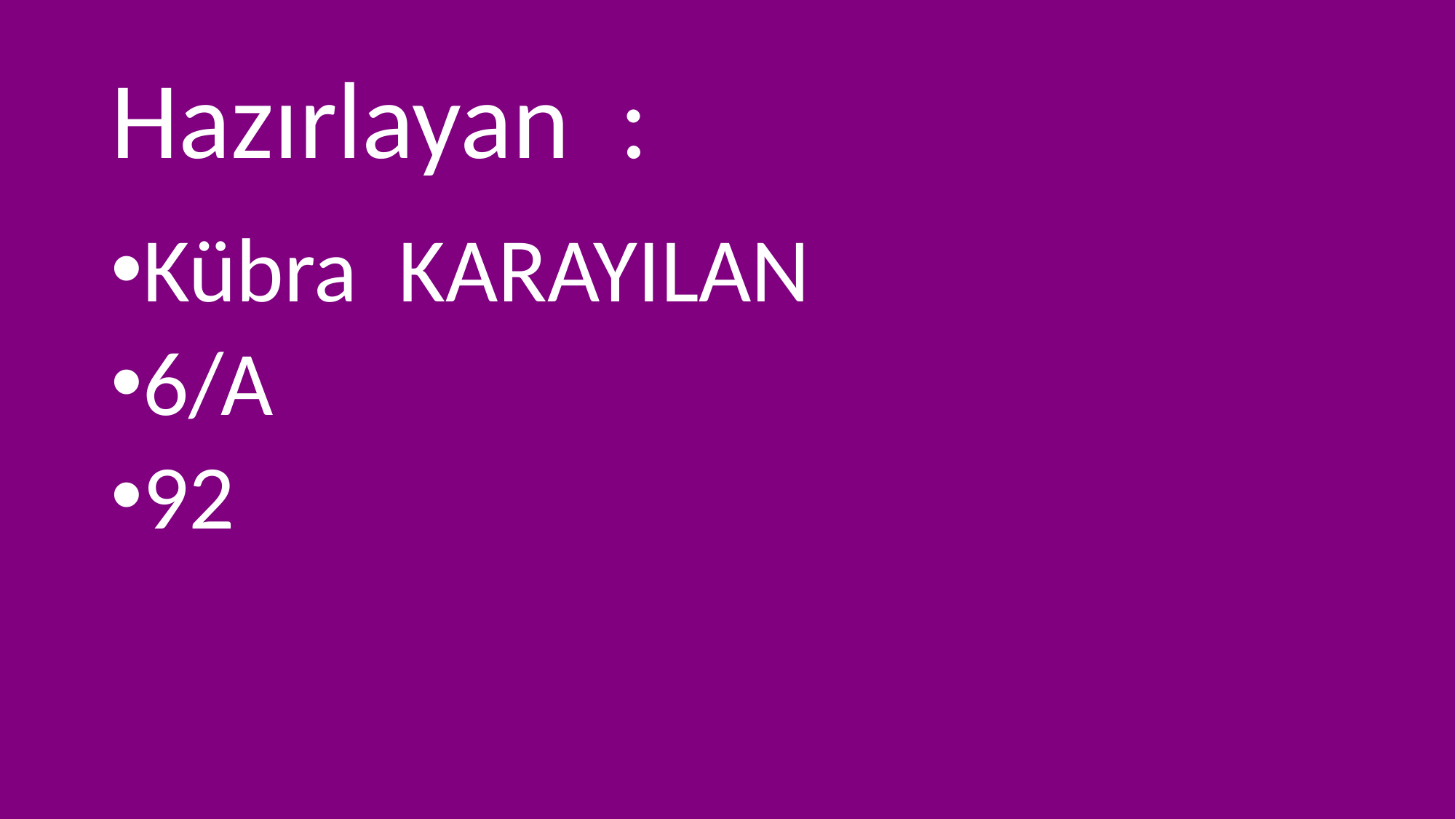

# Hazırlayan  :
Kübra  KARAYILAN
6/A
92